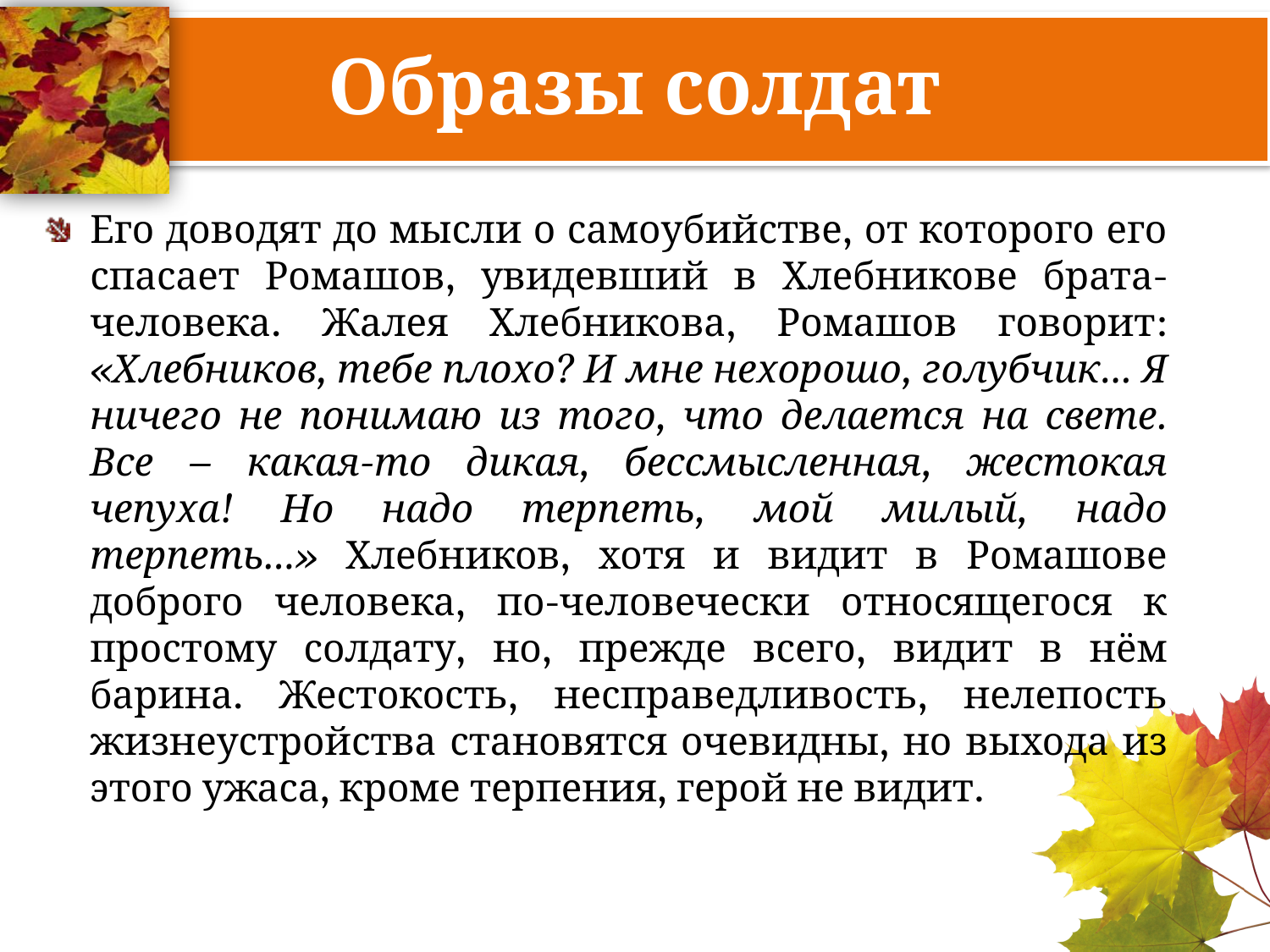

# Образы солдат
Его доводят до мысли о самоубийстве, от которого его спасает Ромашов, увидевший в Хлебникове брата-человека. Жалея Хлебникова, Ромашов говорит: «Хлебников, тебе плохо? И мне нехорошо, голубчик… Я ничего не понимаю из того, что делается на свете. Все – какая-то дикая, бессмысленная, жестокая чепуха! Но надо терпеть, мой милый, надо терпеть…» Хлебников, хотя и видит в Ромашове доброго человека, по-человечески относящегося к простому солдату, но, прежде всего, видит в нём барина. Жестокость, несправедливость, нелепость жизнеустройства становятся очевидны, но выхода из этого ужаса, кроме терпения, герой не видит.